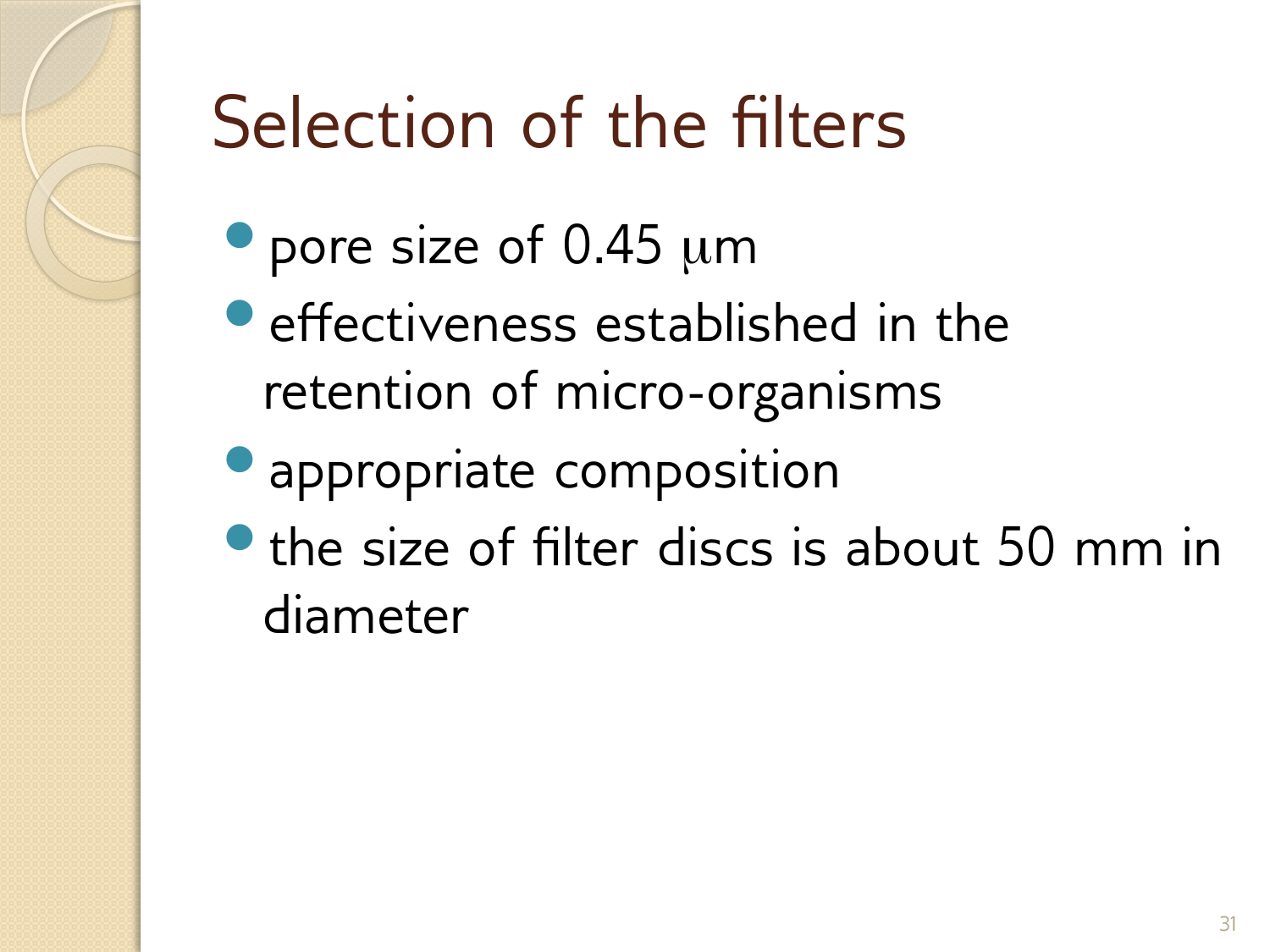

# Selection of the filters
pore size of 0.45 μm
effectiveness established in the retention of micro-organisms
appropriate composition
the size of filter discs is about 50 mm in diameter

31